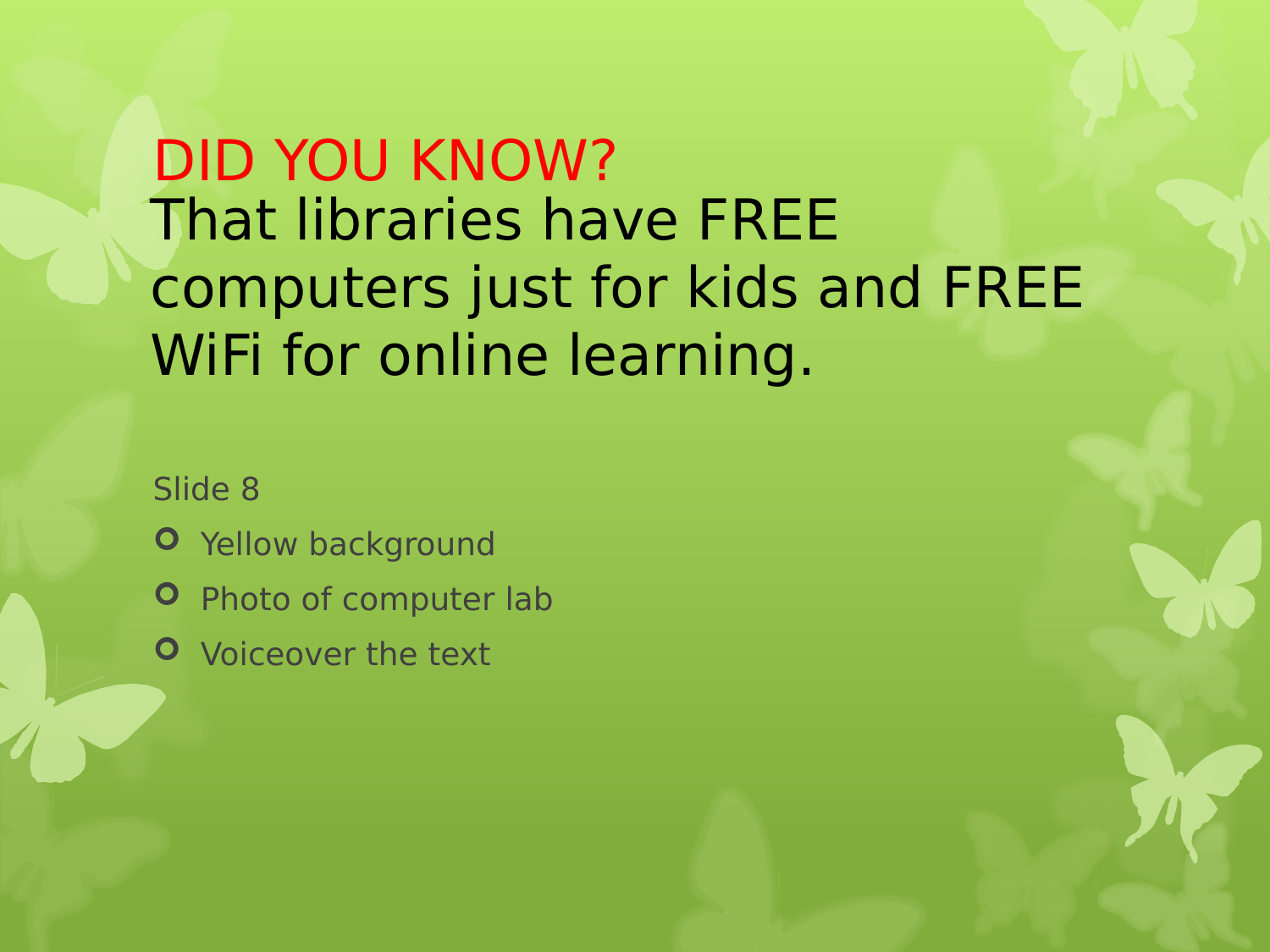

# DID YOU KNOW?
That libraries have FREE computers just for kids and FREE WiFi for online learning.
Slide 8
Yellow background
Photo of computer lab
Voiceover the text